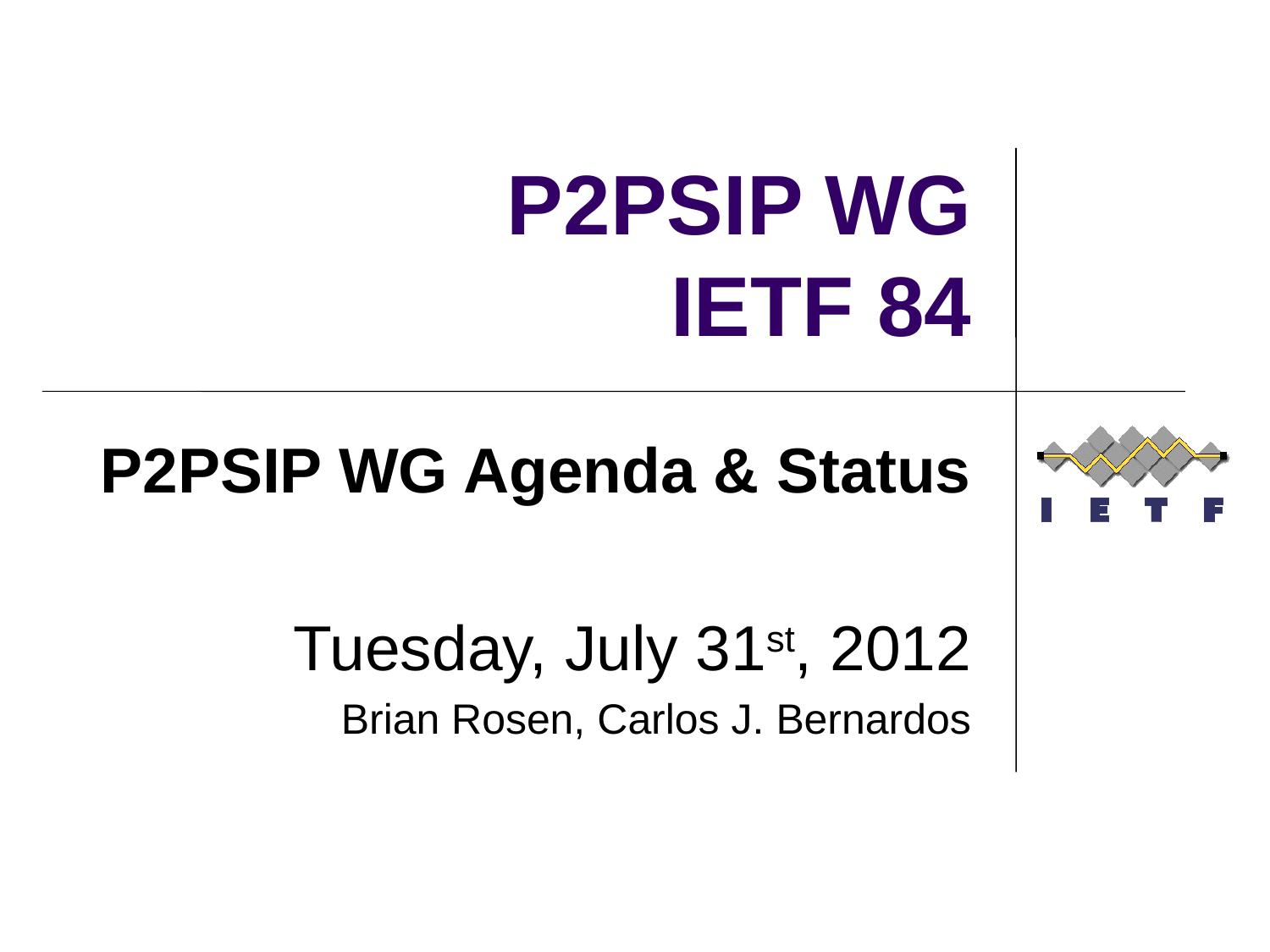

# P2PSIP WG IETF 84
P2PSIP WG Agenda & Status

Tuesday, July 31st, 2012
Brian Rosen, Carlos J. Bernardos